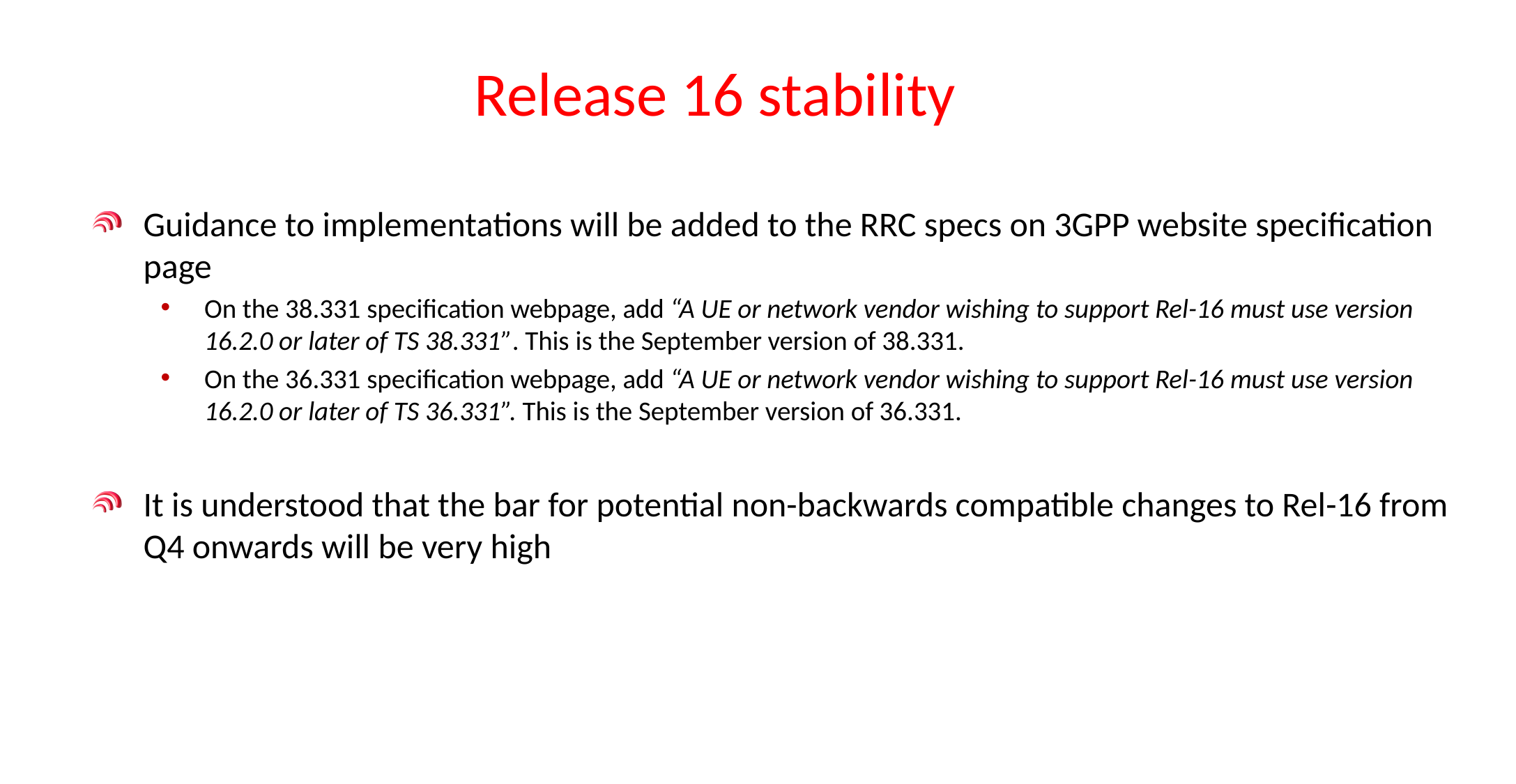

# Release 16 stability

Guidance to implementations will be added to the RRC specs on 3GPP website specification page
On the 38.331 specification webpage, add “A UE or network vendor wishing to support Rel-16 must use version 16.2.0 or later of TS 38.331”. This is the September version of 38.331.
On the 36.331 specification webpage, add “A UE or network vendor wishing to support Rel-16 must use version 16.2.0 or later of TS 36.331”. This is the September version of 36.331.

It is understood that the bar for potential non-backwards compatible changes to Rel-16 from Q4 onwards will be very high